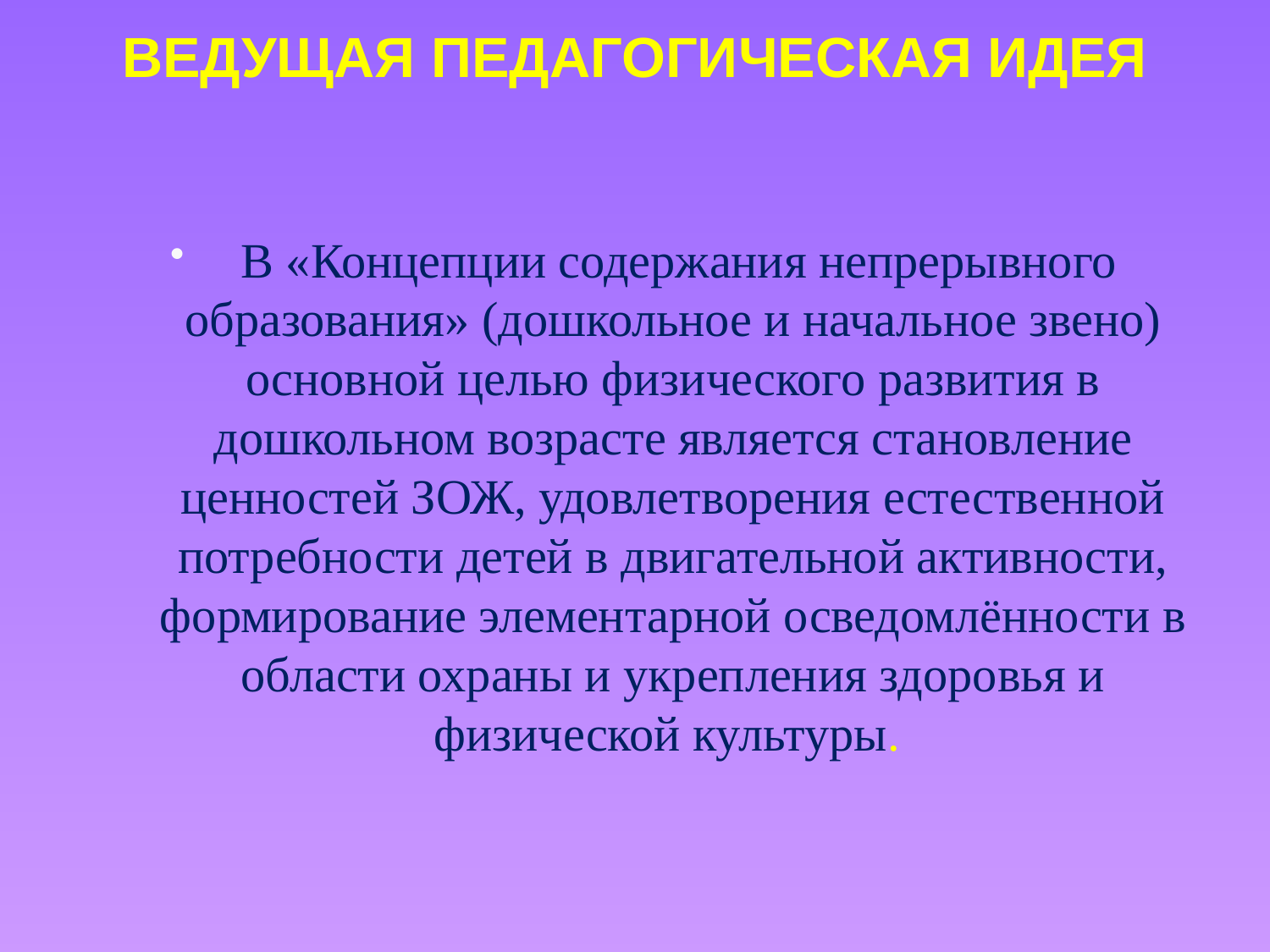

# ВЕДУЩАЯ ПЕДАГОГИЧЕСКАЯ ИДЕЯ
 В «Концепции содержания непрерывного образования» (дошкольное и начальное звено) основной целью физического развития в дошкольном возрасте является становление ценностей ЗОЖ, удовлетворения естественной потребности детей в двигательной активности, формирование элементарной осведомлённости в области охраны и укрепления здоровья и физической культуры.